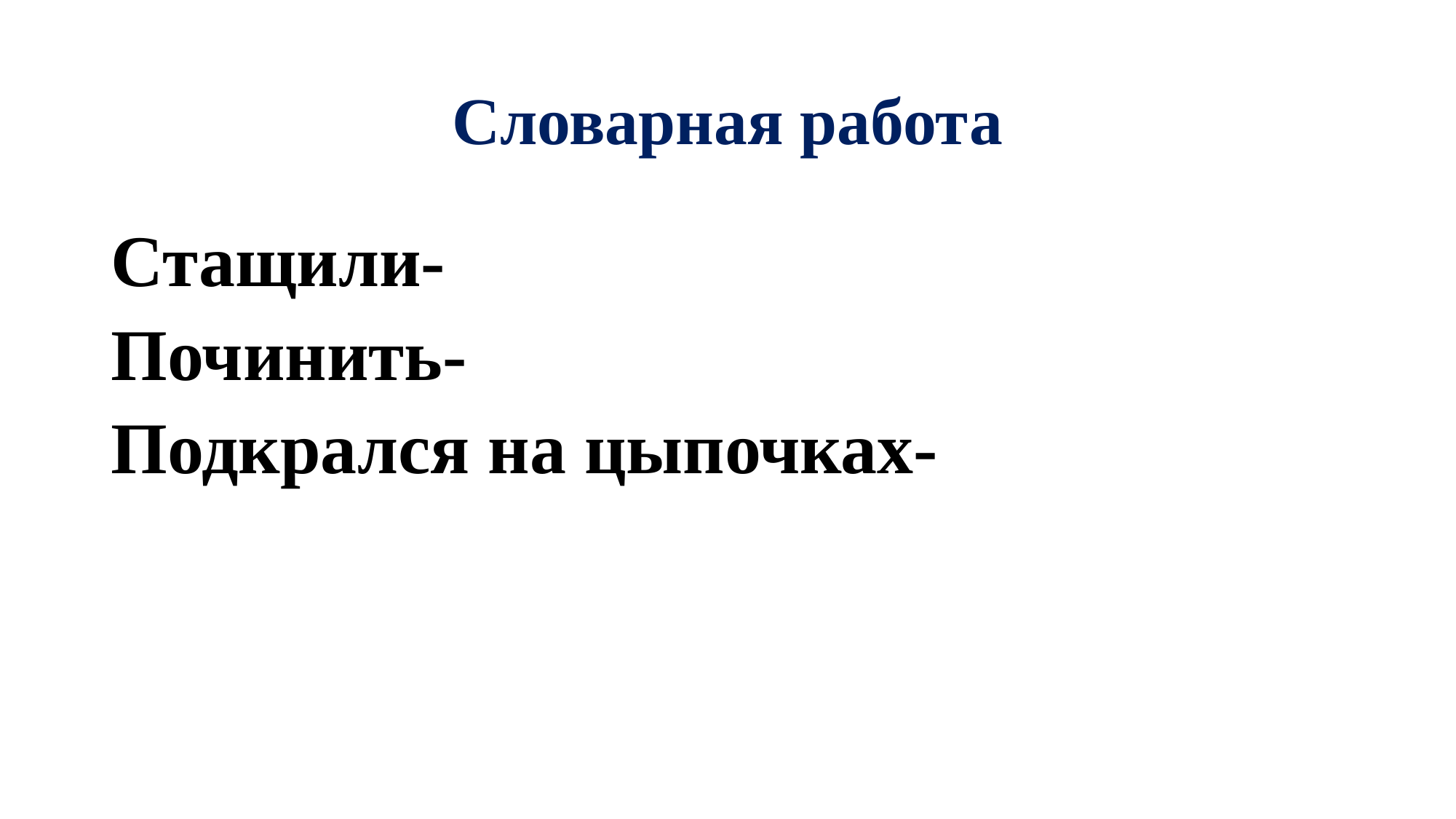

# Словарная работа
Стащили-
Починить-
Подкрался на цыпочках-